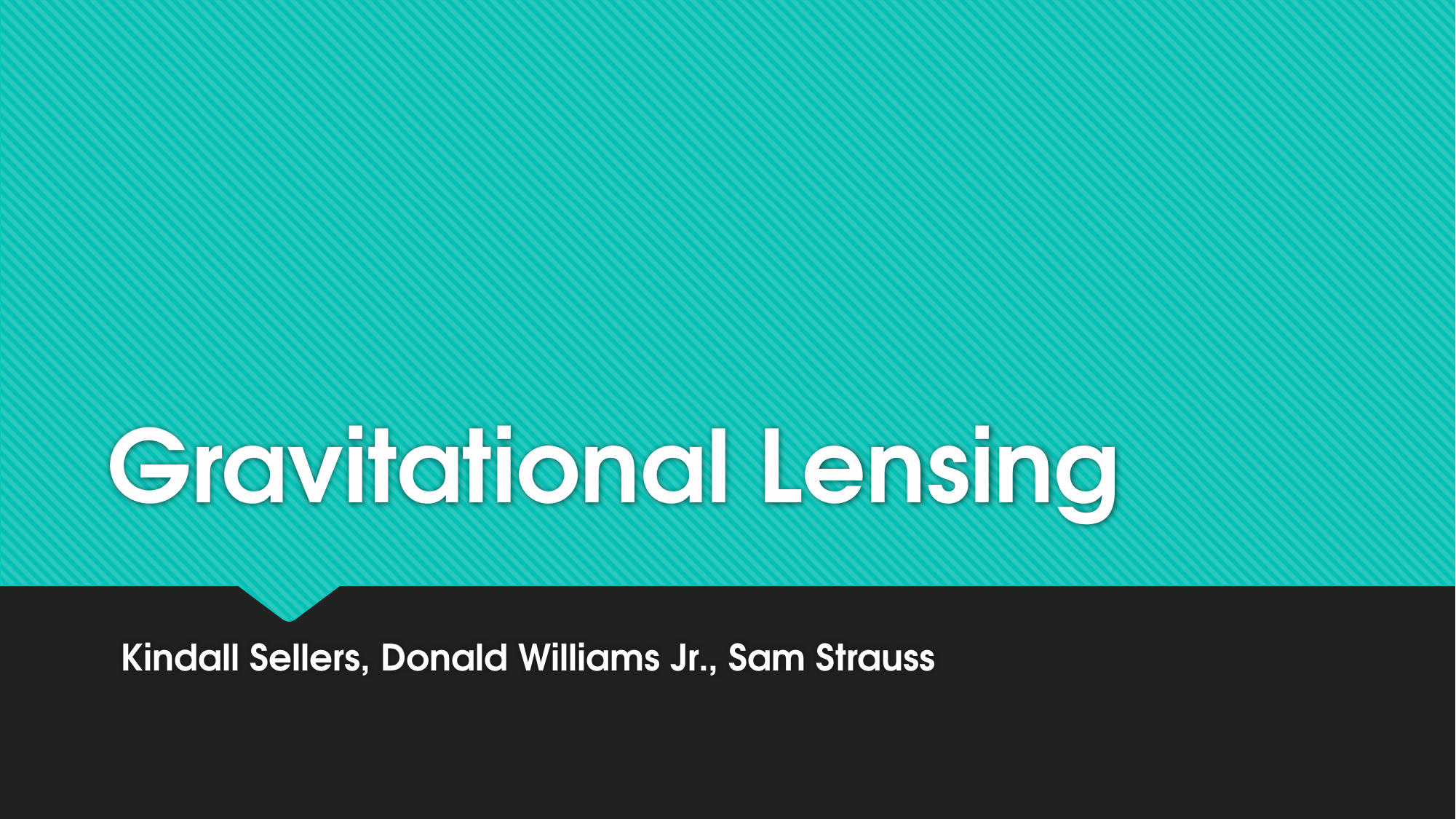

# Gravitational Lensing
Kindall Sellers, Donald Williams Jr., Sam Strauss